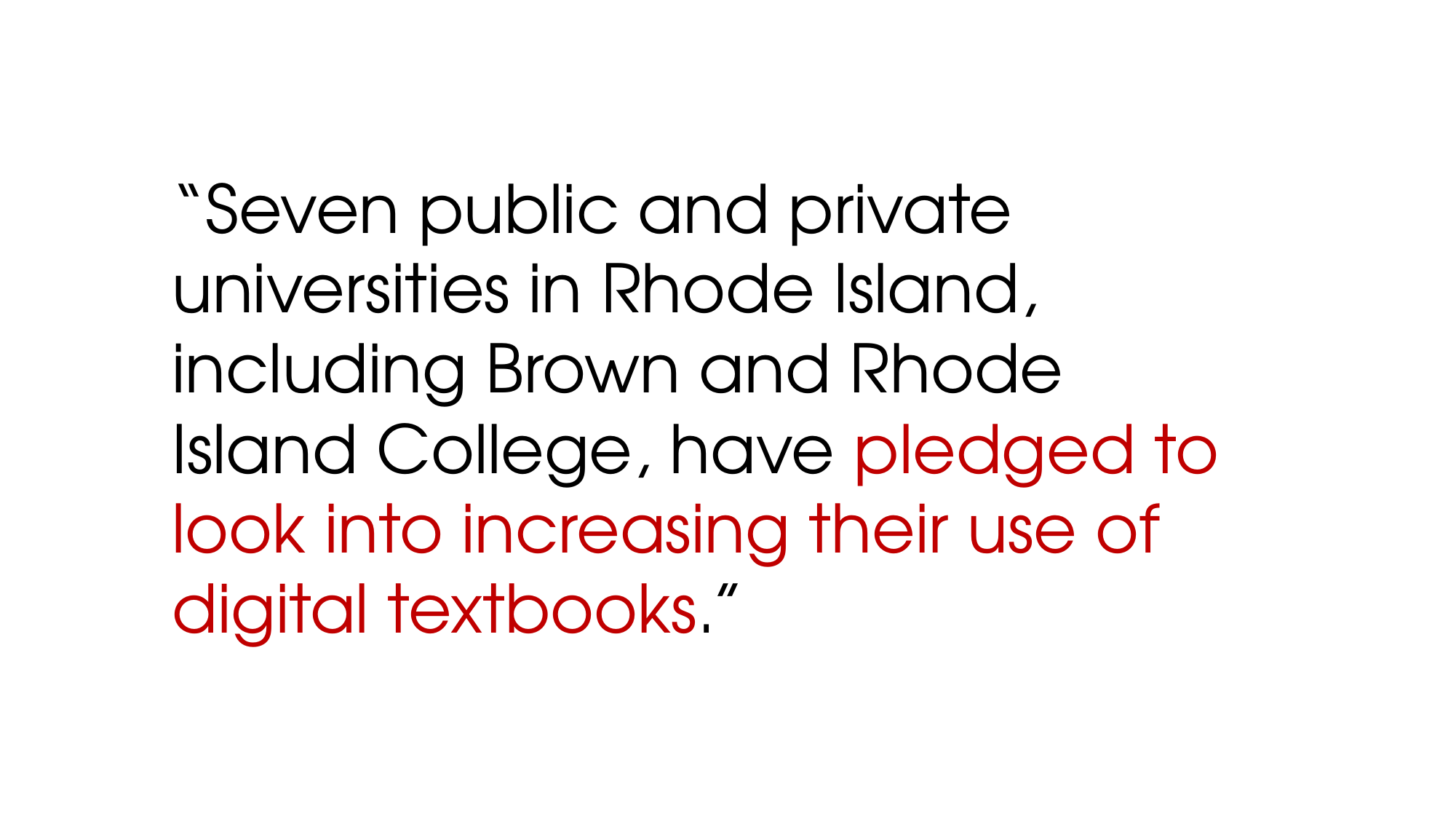

“Seven public and private universities in Rhode Island, including Brown and Rhode Island College, have pledged to look into increasing their use of digital textbooks.”